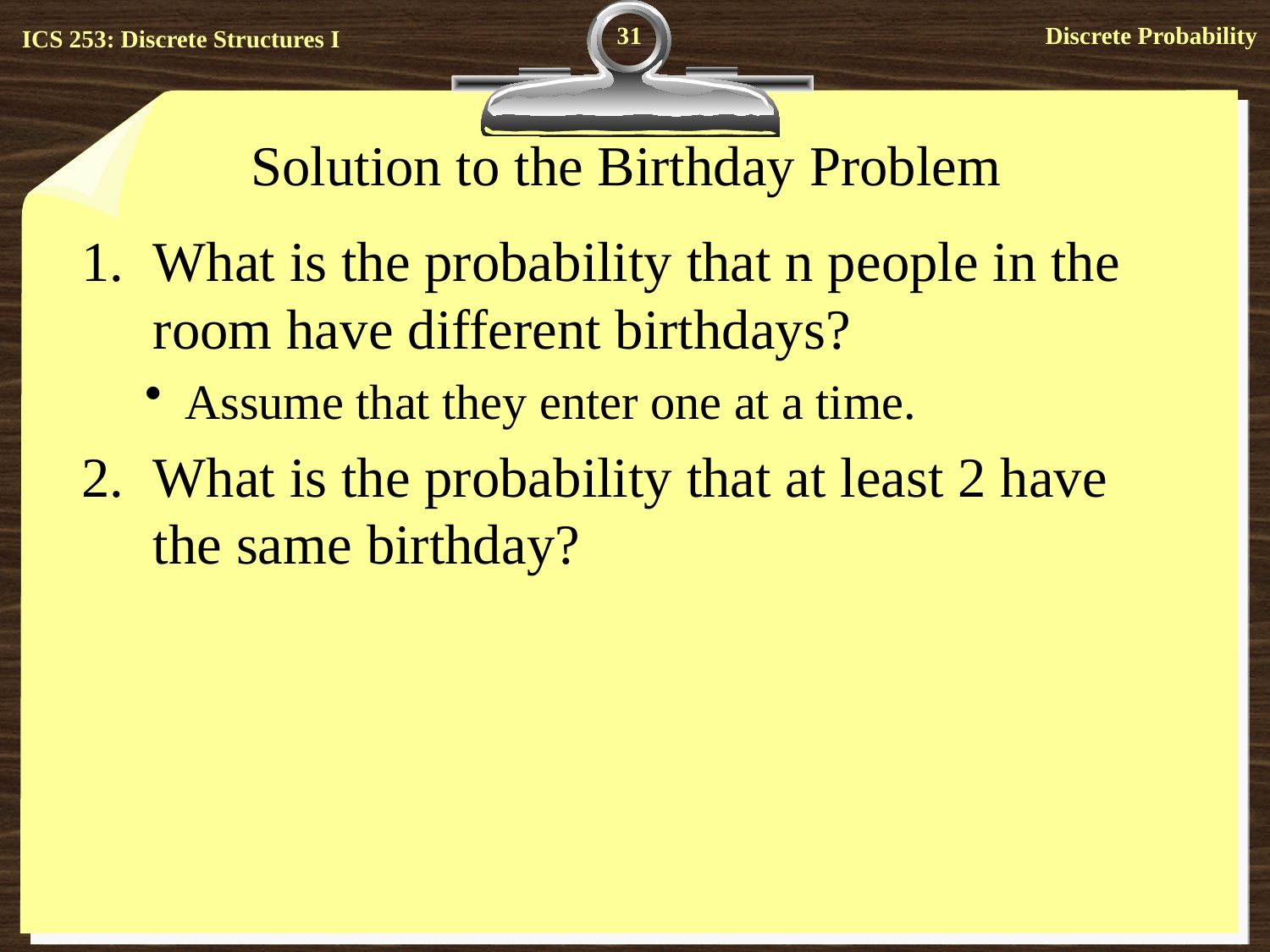

31
# Solution to the Birthday Problem
What is the probability that n people in the room have different birthdays?
Assume that they enter one at a time.
What is the probability that at least 2 have the same birthday?